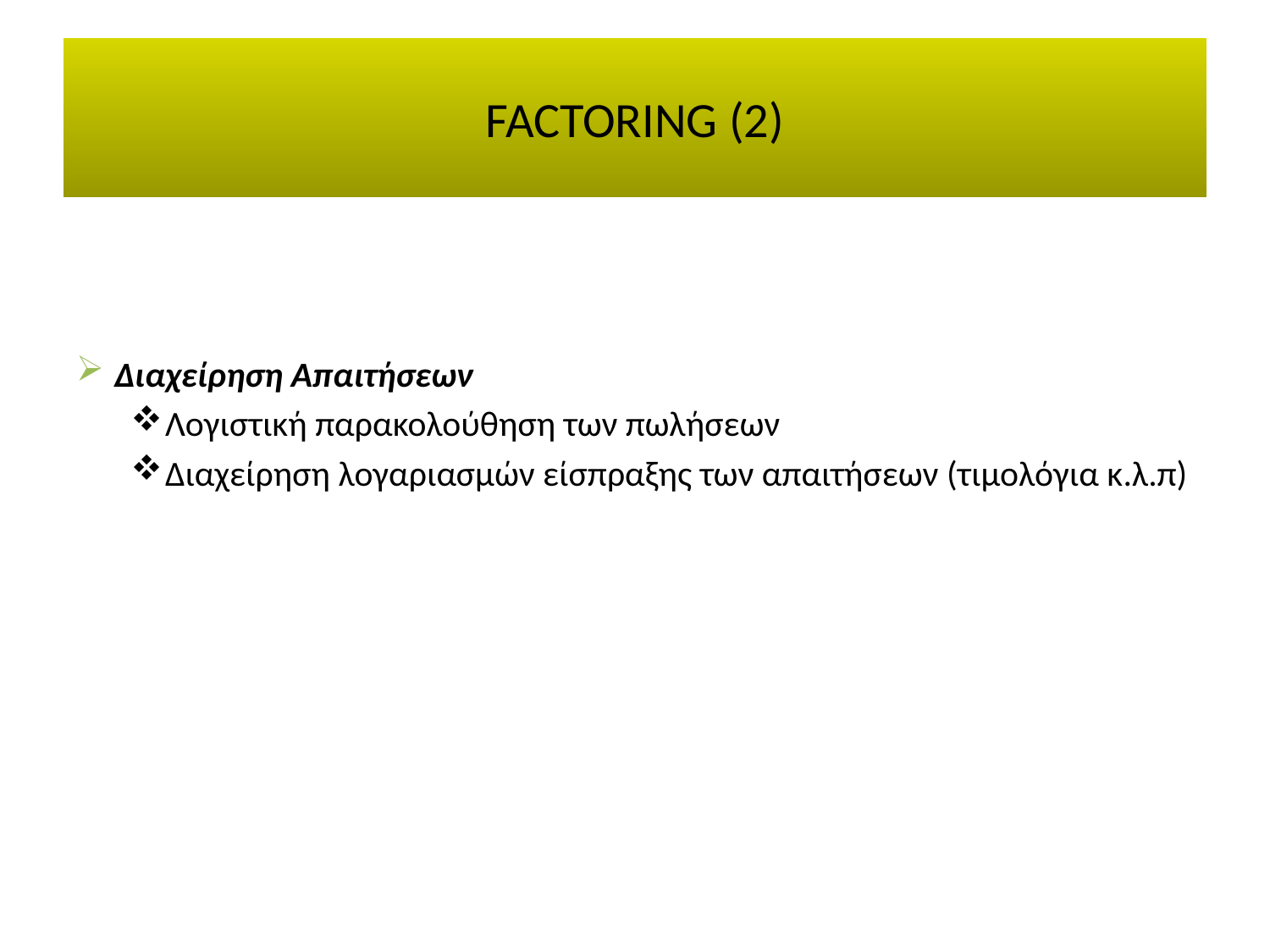

# FACTORING (2)

Διαχείρηση Απαιτήσεων
Λογιστική παρακολούθηση των πωλήσεων
Διαχείρηση λογαριασμών είσπραξης των απαιτήσεων (τιμολόγια κ.λ.π)